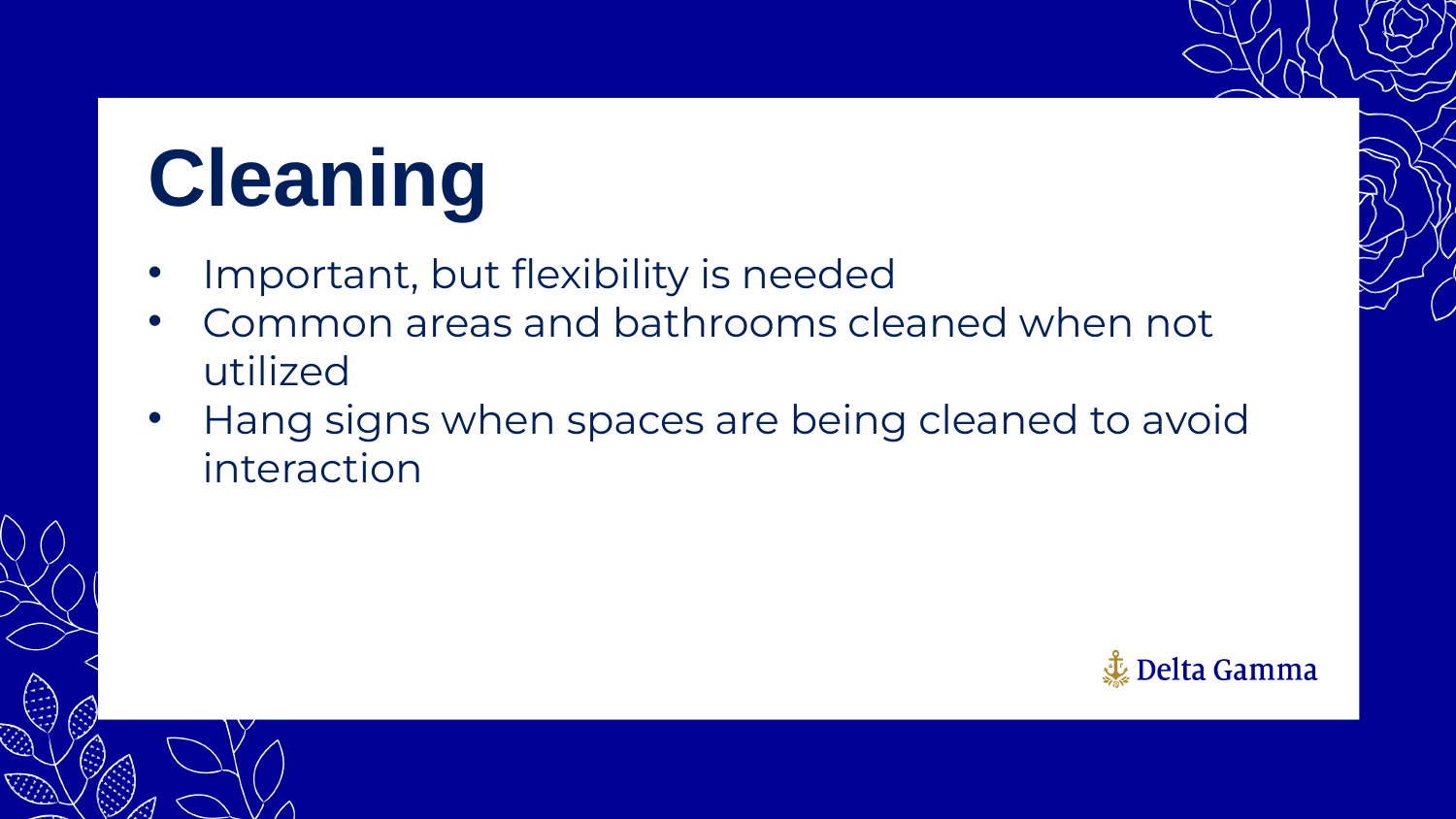

Cleaning
Important, but flexibility is needed
Common areas and bathrooms cleaned when not utilized
Hang signs when spaces are being cleaned to avoid interaction